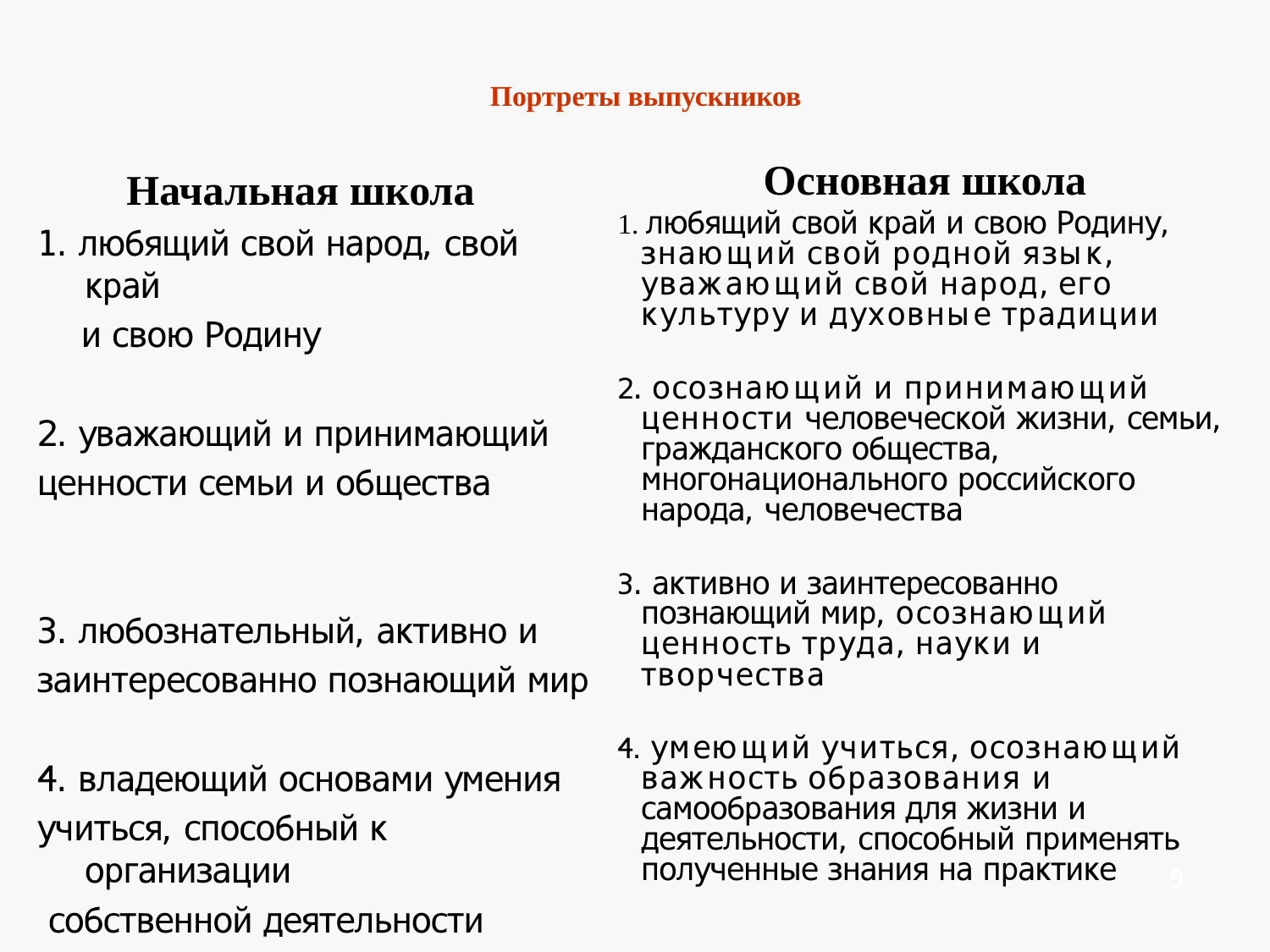

# Портреты выпускников
Основная школа
1. любящий свой край и свою Родину, знающий свой родной язык, уважающий свой народ, его культуру и духовные традиции

2. осознающий и принимающий ценности человеческой жизни, семьи, гражданского общества, многонационального российского народа, человечества

3. активно и заинтересованно познающий мир, осознающий ценность труда, науки и творчества

4. умеющий учиться, осознающий важность образования и самообразования для жизни и деятельности, способный применять полученные знания на практике

          Начальная школа
1. любящий свой народ, свой край
    и свою Родину

2. уважающий и принимающий
ценности семьи и общества

3. любознательный, активно и
заинтересованно познающий мир

4. владеющий основами умения
учиться, способный к организации
 собственной деятельности

9